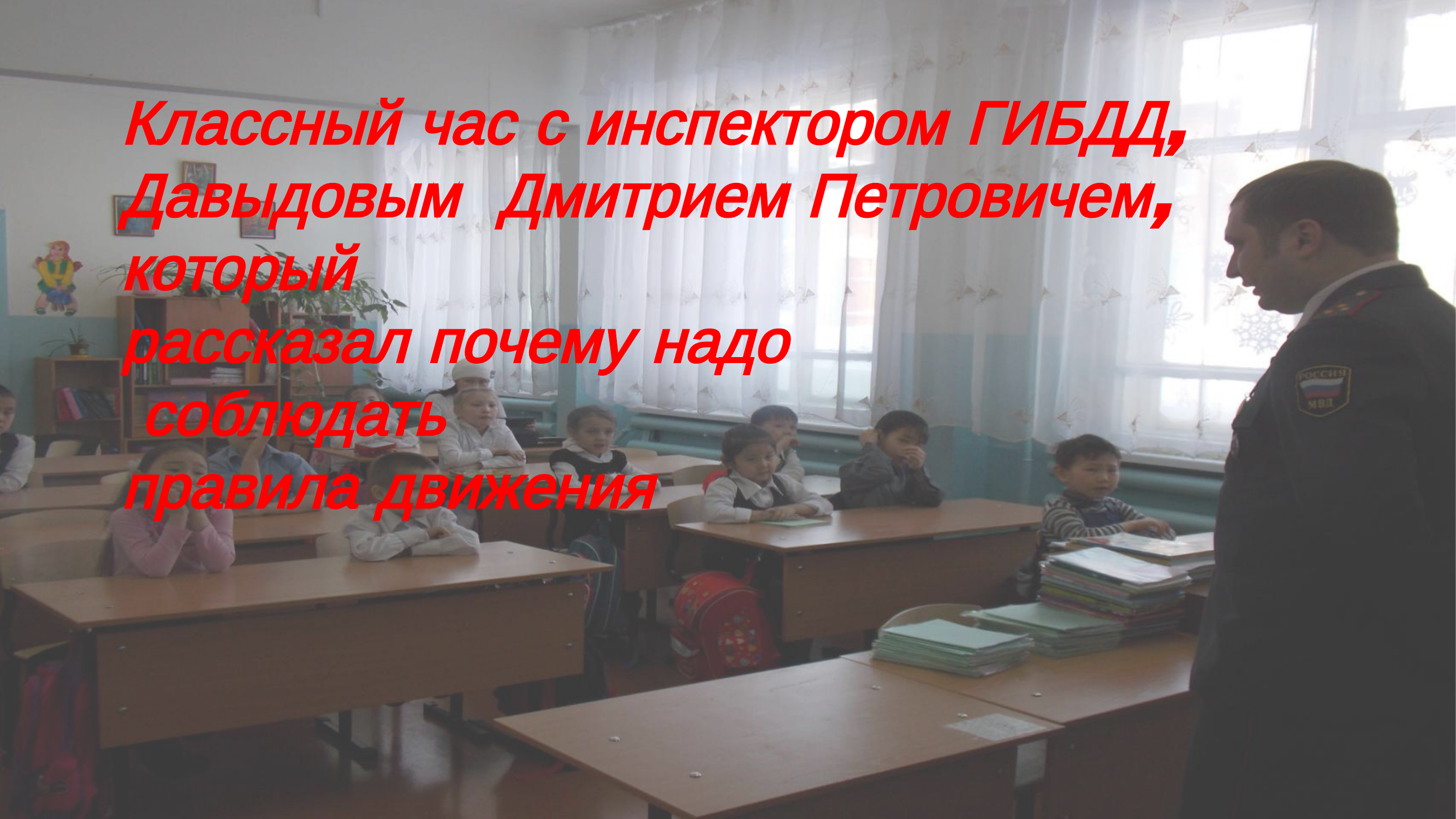

# Классный час с инспектором ГИБДД, Давыдовым  Дмитрием Петровичем, который рассказал почему надо соблюдать правила движения